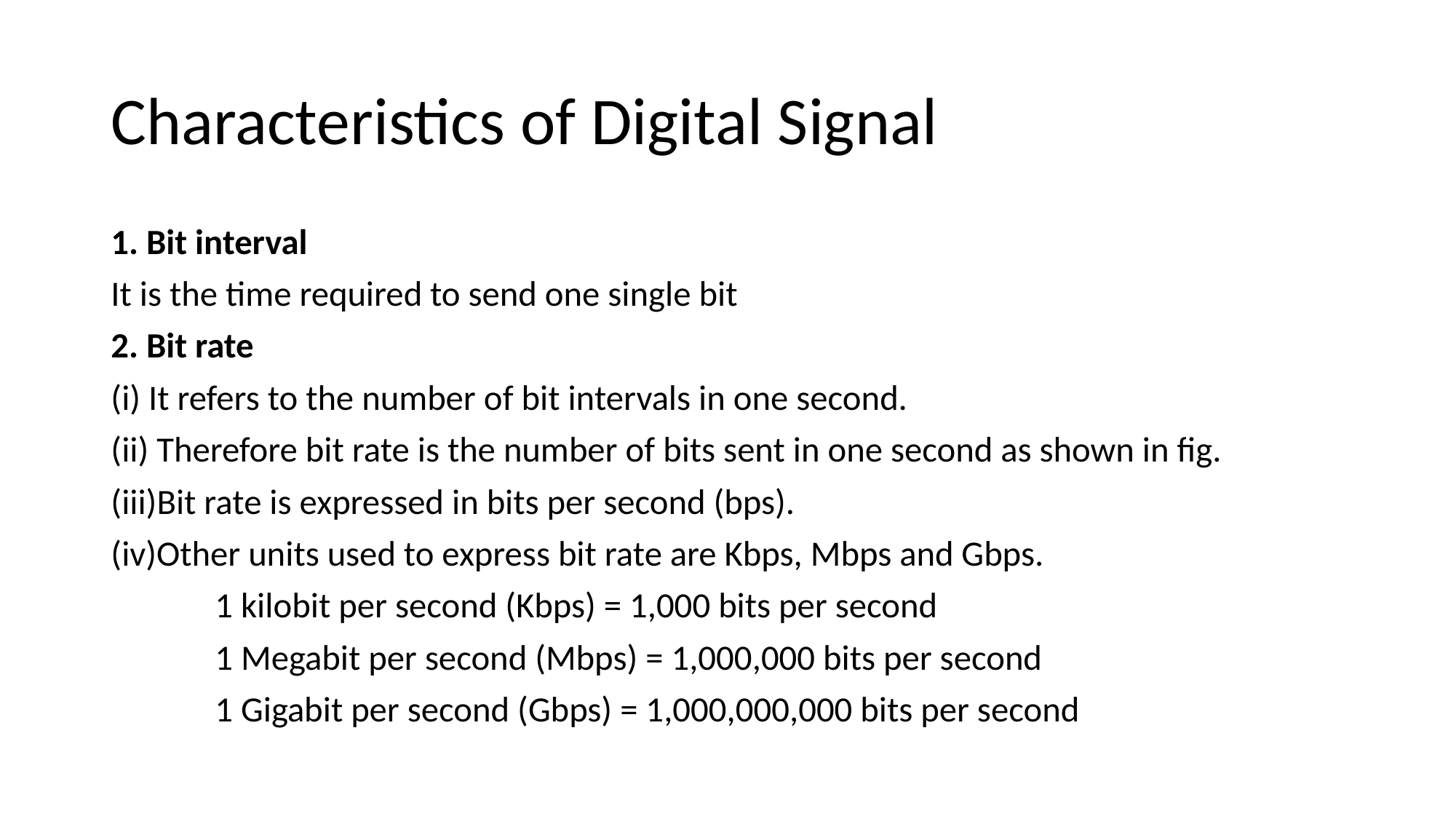

# Characteristics of Digital Signal
1. Bit interval
It is the time required to send one single bit
2. Bit rate
(i) It refers to the number of bit intervals in one second.
(ii) Therefore bit rate is the number of bits sent in one second as shown in fig.
(iii)Bit rate is expressed in bits per second (bps).
(iv)Other units used to express bit rate are Kbps, Mbps and Gbps.
             1 kilobit per second (Kbps) = 1,000 bits per second
             1 Megabit per second (Mbps) = 1,000,000 bits per second
             1 Gigabit per second (Gbps) = 1,000,000,000 bits per second